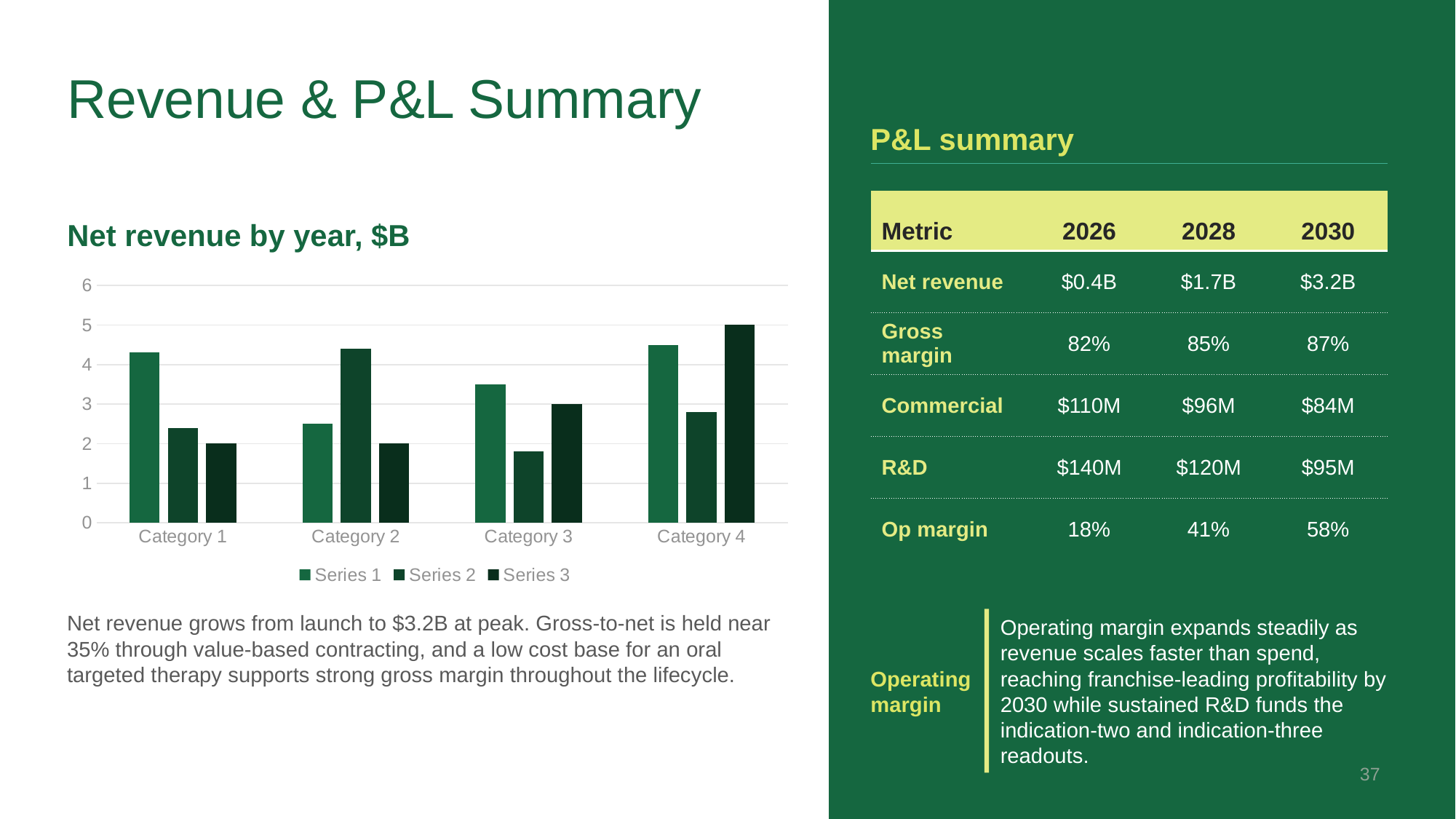

# Revenue & P&L Summary
P&L summary
| Metric | 2026 | 2028 | 2030 |
| --- | --- | --- | --- |
| Net revenue | $0.4B | $1.7B | $3.2B |
| Gross margin | 82% | 85% | 87% |
| Commercial | $110M | $96M | $84M |
| R&D | $140M | $120M | $95M |
| Op margin | 18% | 41% | 58% |
Net revenue by year, $B

### Chart

| Category | Series 1 | Series 2 | Series 3 |
|---|---|---|---|
| Category 1 | 4.3 | 2.4 | 2.0 |
| Category 2 | 2.5 | 4.4 | 2.0 |
| Category 3 | 3.5 | 1.8 | 3.0 |
| Category 4 | 4.5 | 2.8 | 5.0 |
Operating margin

Operating margin expands steadily as revenue scales faster than spend, reaching franchise-leading profitability by 2030 while sustained R&D funds the indication-two and indication-three readouts.
Net revenue grows from launch to $3.2B at peak. Gross-to-net is held near 35% through value-based contracting, and a low cost base for an oral targeted therapy supports strong gross margin throughout the lifecycle.
37